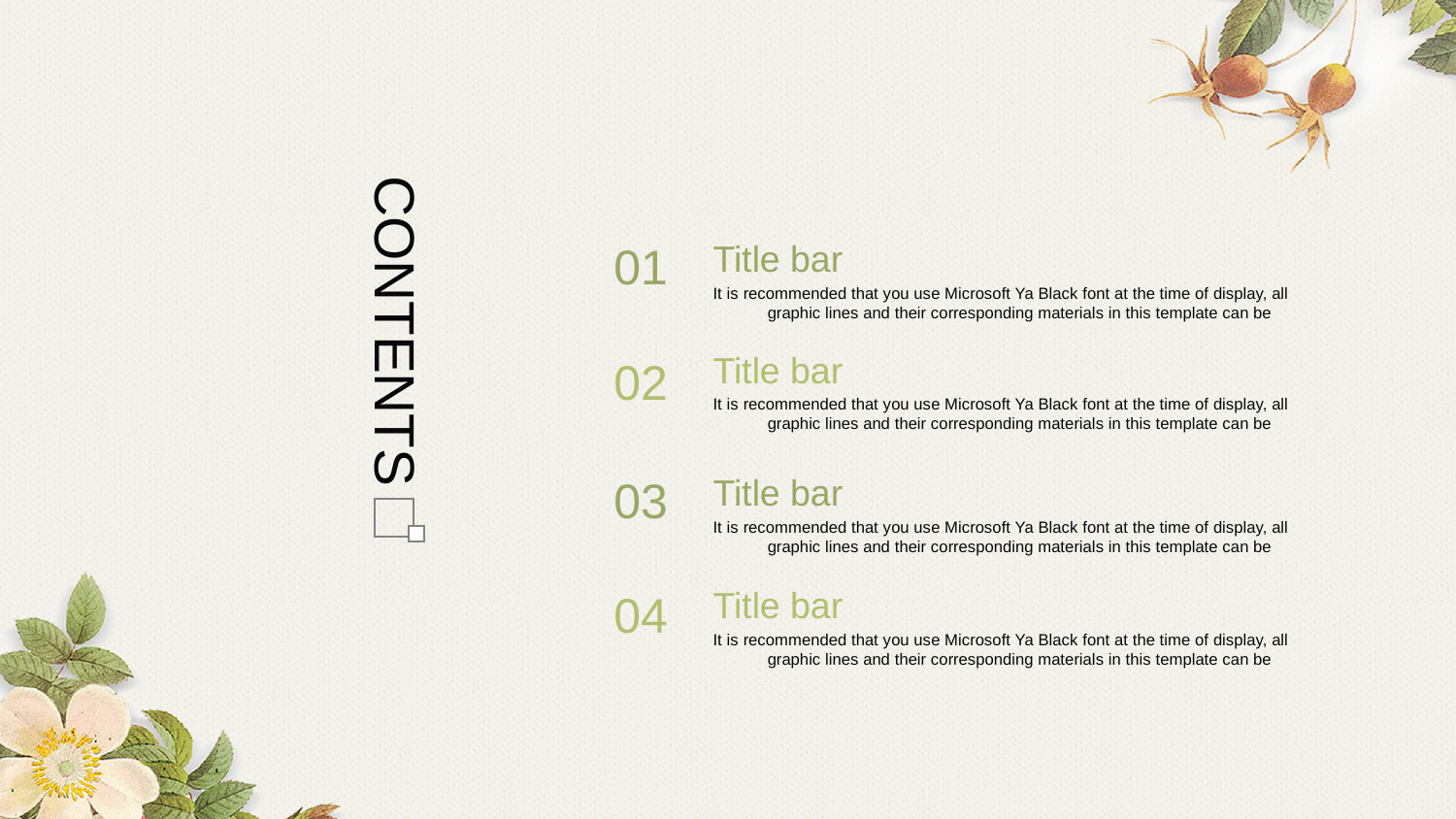

CONTENTS
Title bar
It is recommended that you use Microsoft Ya Black font at the time of display, all graphic lines and their corresponding materials in this template can be
01
Title bar
It is recommended that you use Microsoft Ya Black font at the time of display, all graphic lines and their corresponding materials in this template can be
02
Title bar
It is recommended that you use Microsoft Ya Black font at the time of display, all graphic lines and their corresponding materials in this template can be
03

Title bar
It is recommended that you use Microsoft Ya Black font at the time of display, all graphic lines and their corresponding materials in this template can be
04